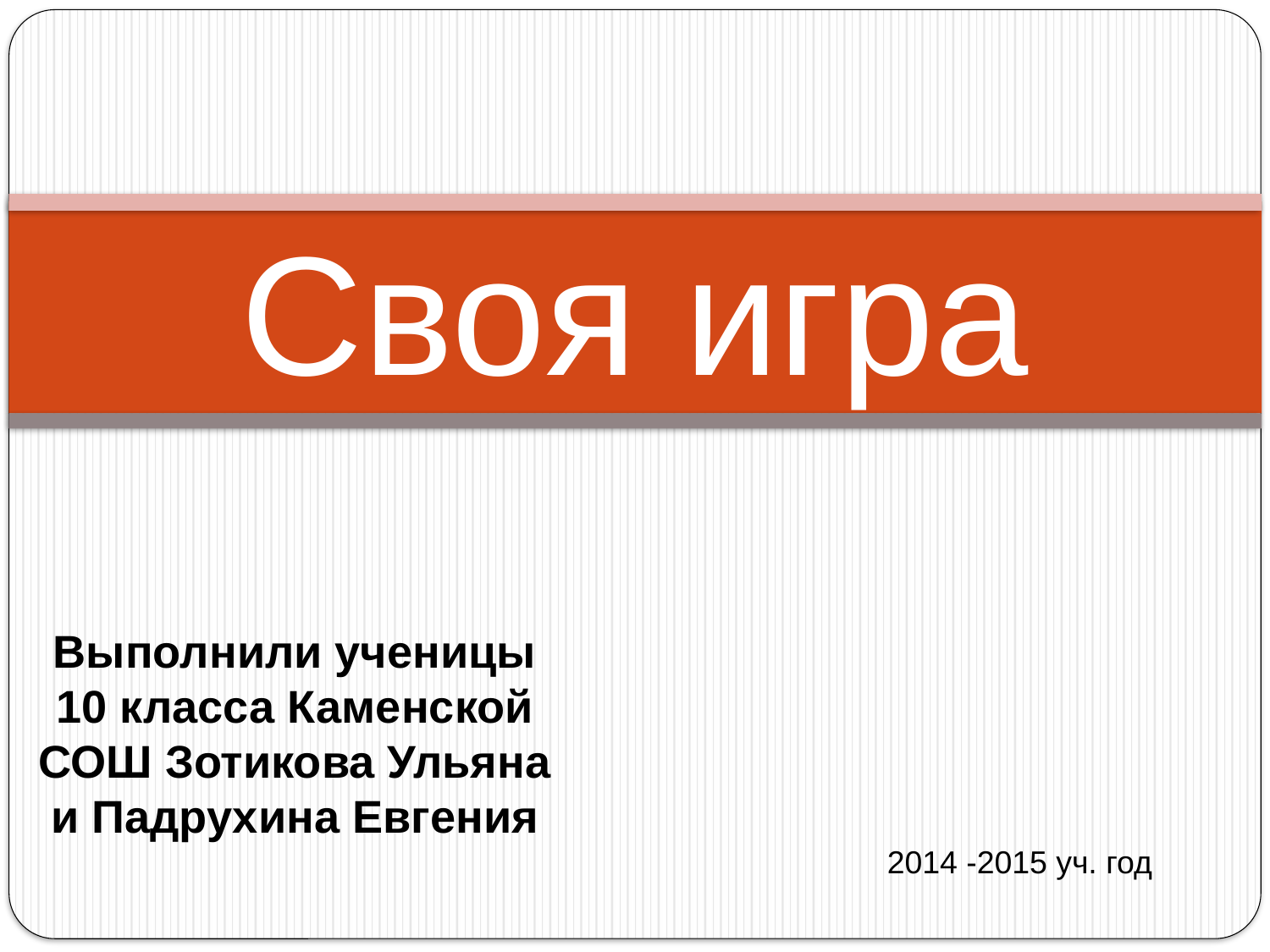

# Своя игра
Выполнили ученицы 10 класса Каменской СОШ Зотикова Ульяна и Падрухина Евгения
2014 -2015 уч. год